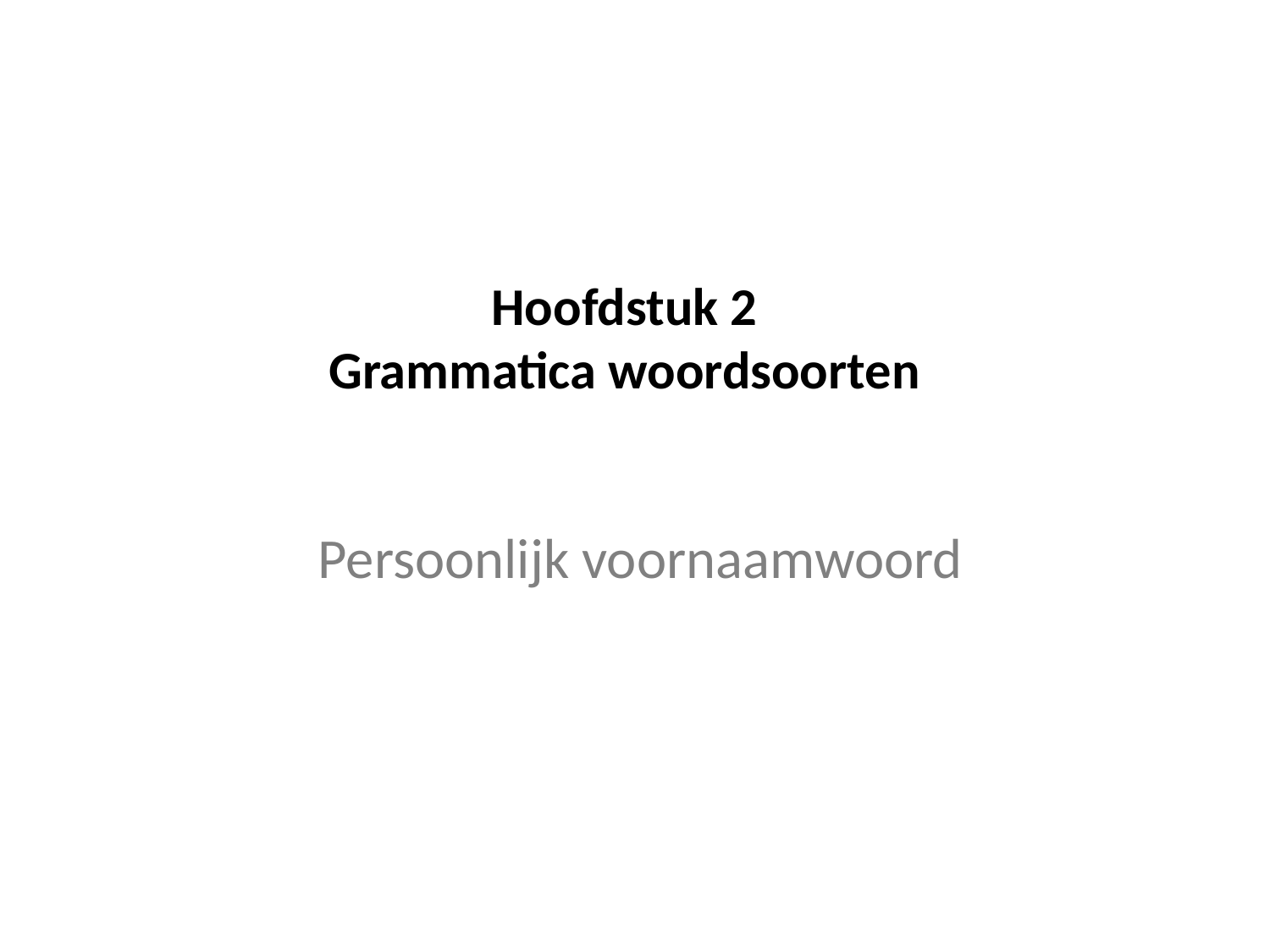

# Hoofdstuk 2 Grammatica woordsoorten
Persoonlijk voornaamwoord